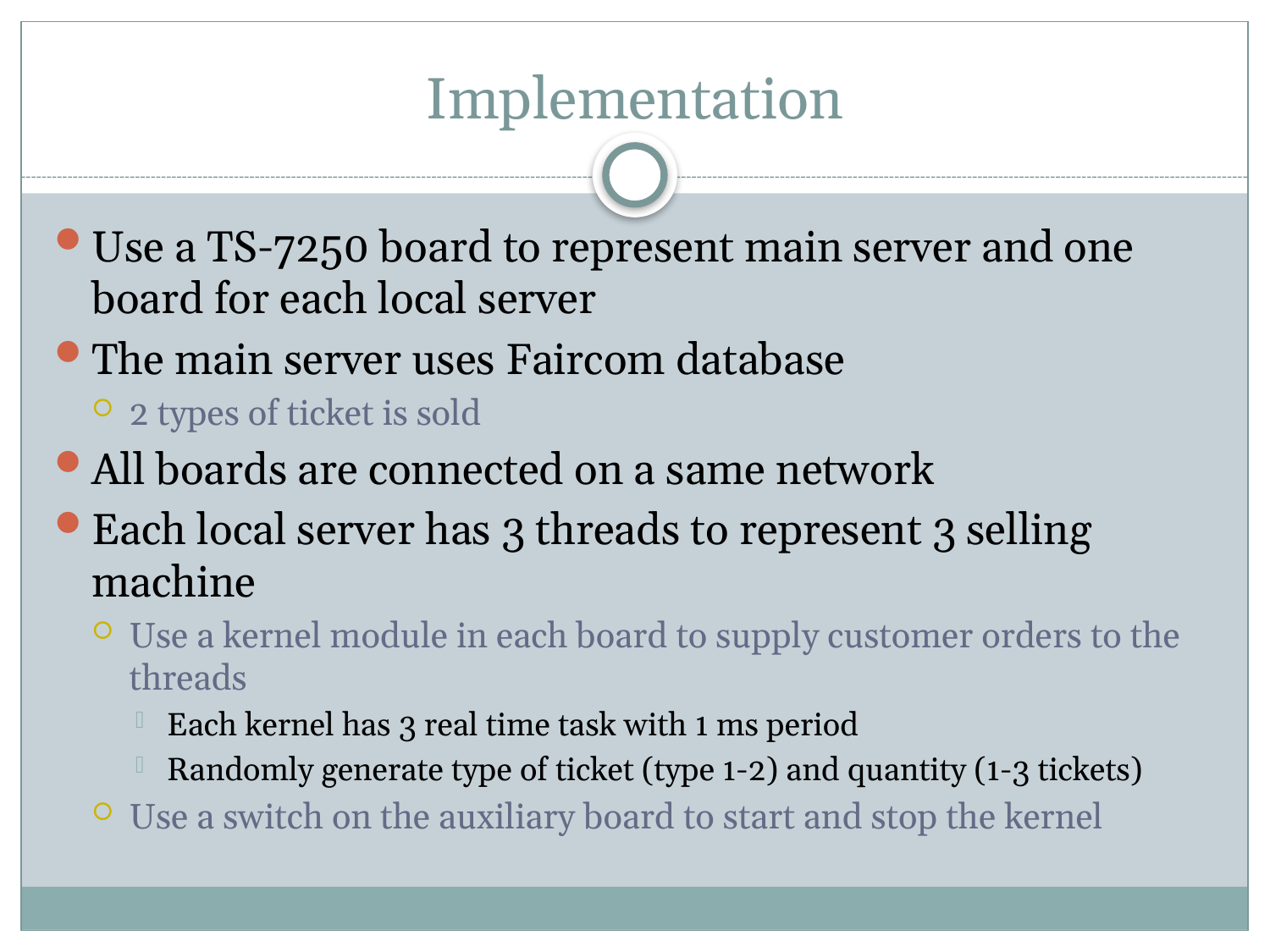

# Implementation
Use a TS-7250 board to represent main server and one board for each local server
The main server uses Faircom database
2 types of ticket is sold
All boards are connected on a same network
Each local server has 3 threads to represent 3 selling machine
Use a kernel module in each board to supply customer orders to the threads
Each kernel has 3 real time task with 1 ms period
Randomly generate type of ticket (type 1-2) and quantity (1-3 tickets)
Use a switch on the auxiliary board to start and stop the kernel